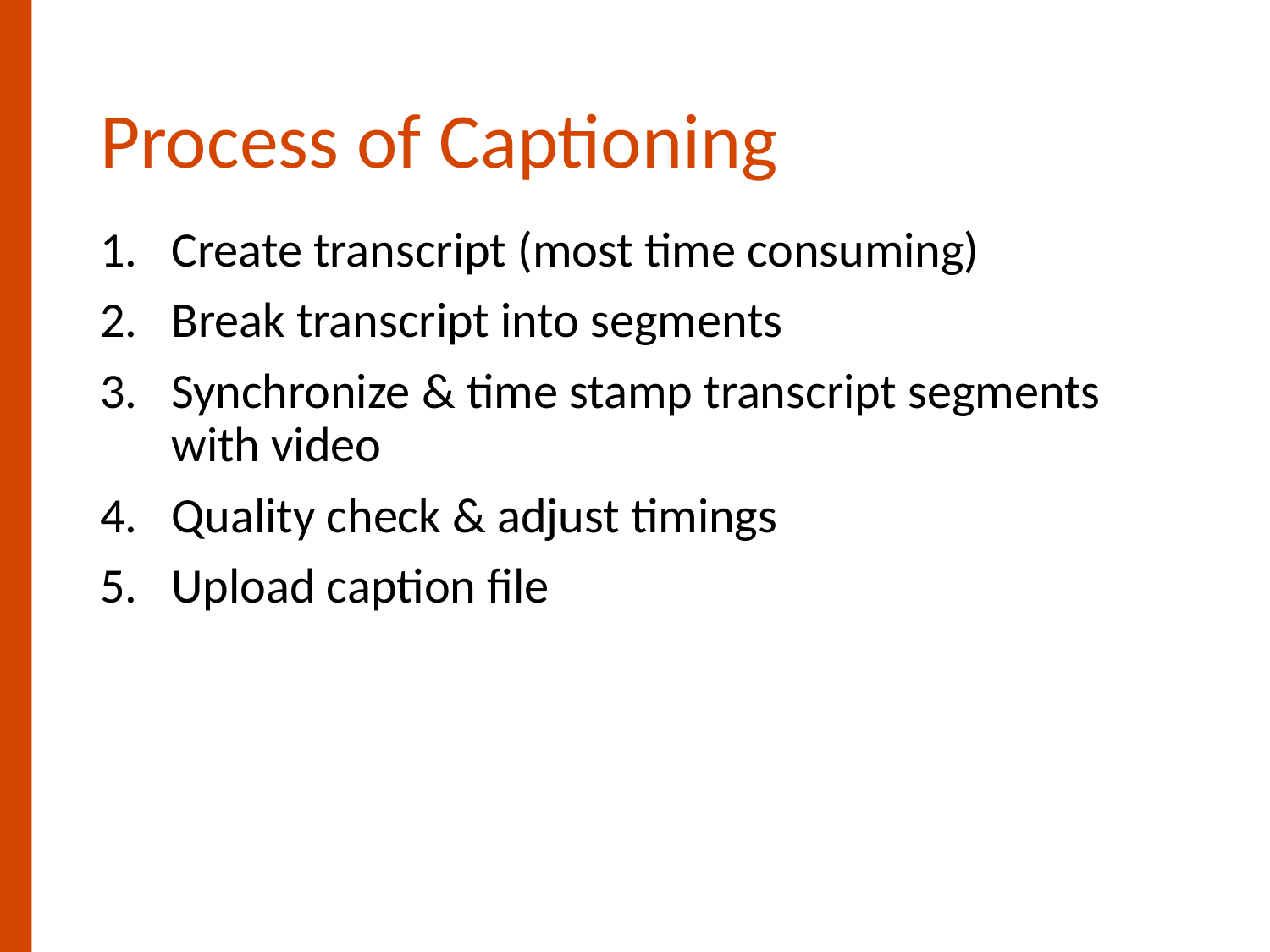

# Process of Captioning
Create transcript (most time consuming)
Break transcript into segments
Synchronize & time stamp transcript segments with video
Quality check & adjust timings
Upload caption file